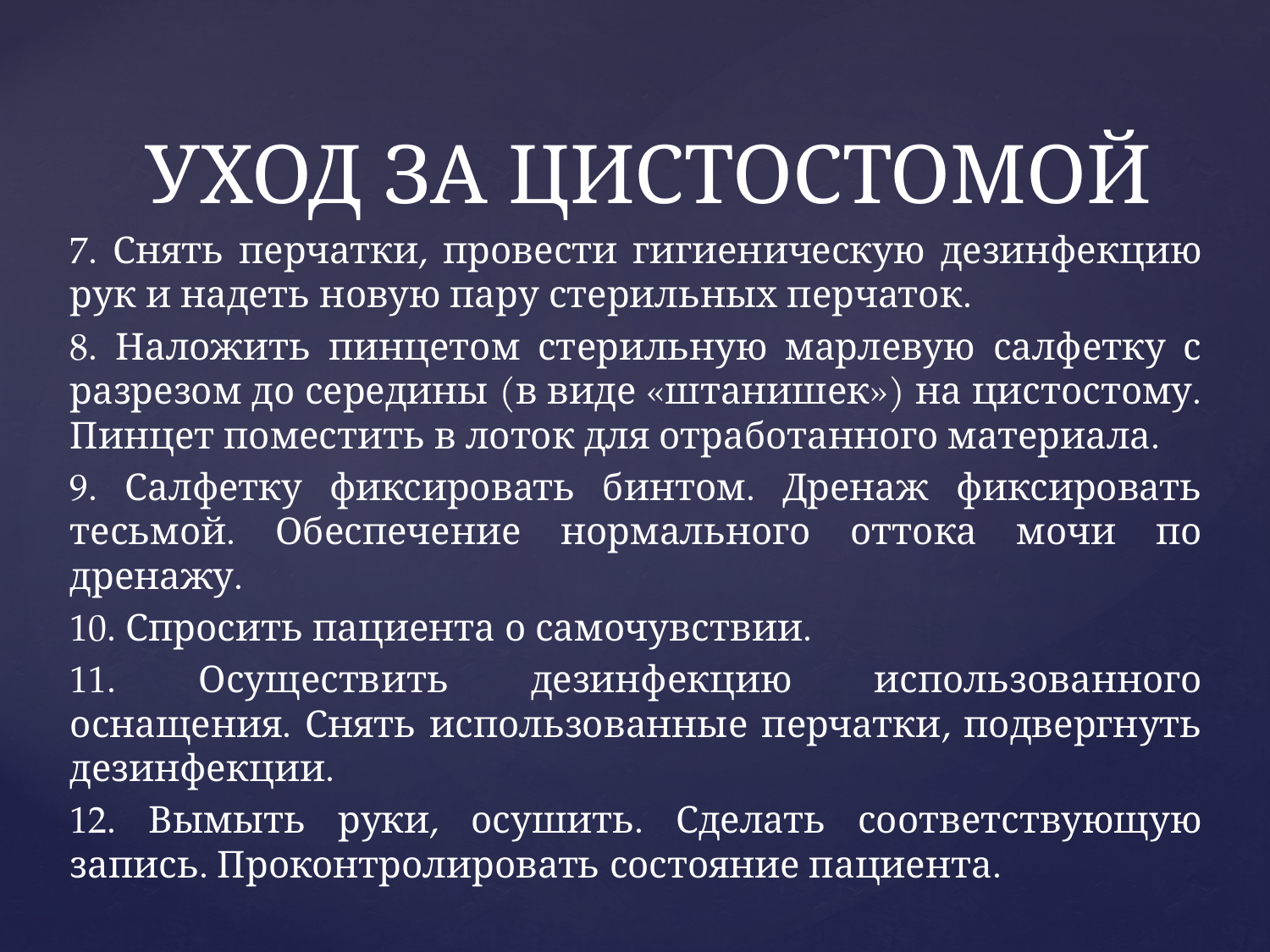

# УХОД ЗА ЦИСТОСТОМОЙ
7. Снять перчатки, провести гигиеническую дезинфекцию рук и надеть новую пару стерильных перчаток.
8. Наложить пинцетом стерильную марлевую салфетку с разрезом до середины (в виде «штанишек») на цистостому. Пинцет поместить в лоток для отработанного материала.
9. Салфетку фиксировать бинтом. Дренаж фиксировать тесьмой. Обеспечение нормального оттока мочи по дренажу.
10. Спросить пациента о самочувствии.
11. Осуществить дезинфекцию использованного оснащения. Снять использованные перчатки, подвергнуть дезинфекции.
12. Вымыть руки, осушить. Сделать соответствующую запись. Проконтролировать состояние пациента.